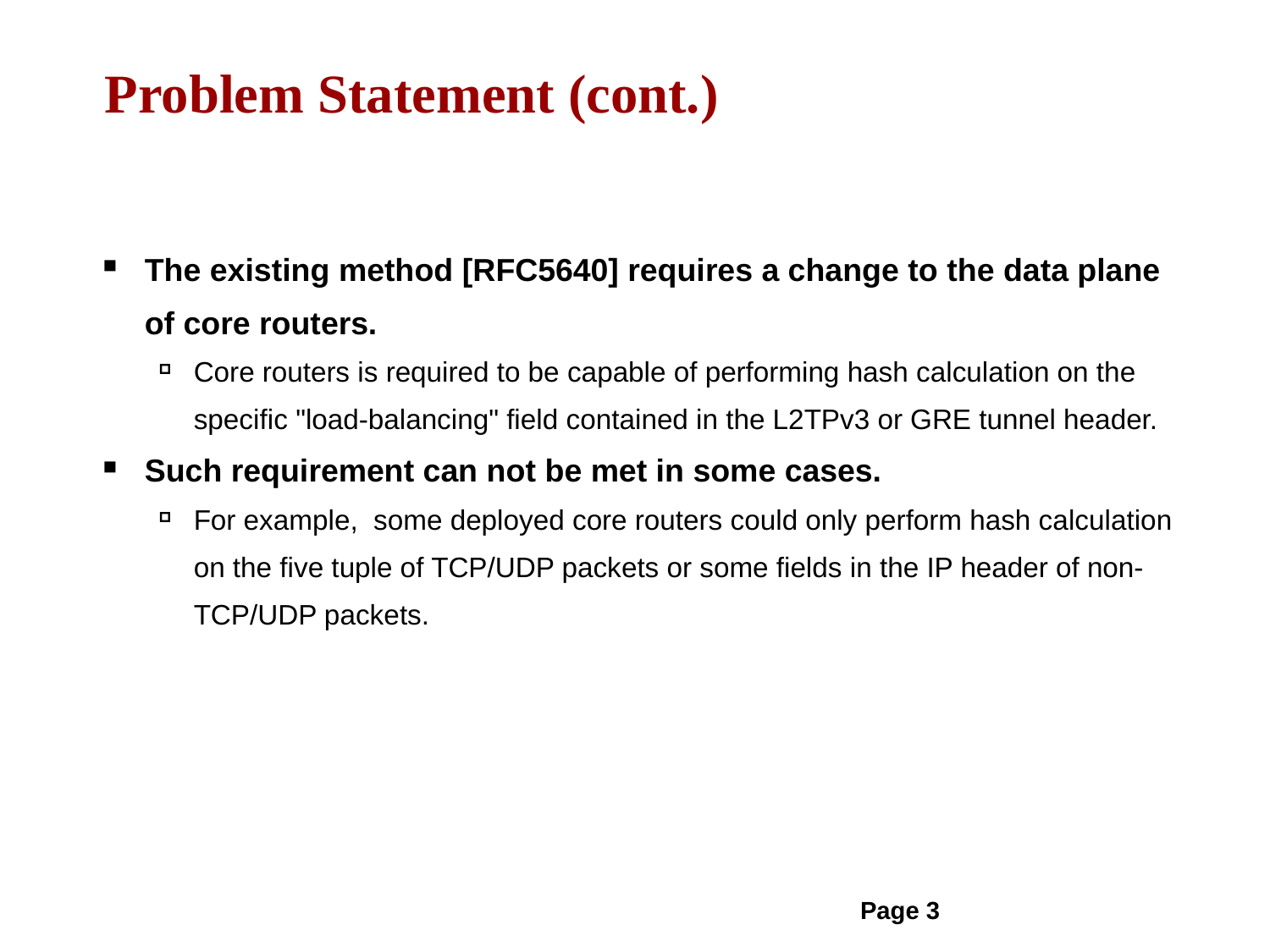

# Problem Statement (cont.)
The existing method [RFC5640] requires a change to the data plane of core routers.
Core routers is required to be capable of performing hash calculation on the specific "load-balancing" field contained in the L2TPv3 or GRE tunnel header.
Such requirement can not be met in some cases.
For example,  some deployed core routers could only perform hash calculation on the five tuple of TCP/UDP packets or some fields in the IP header of non-TCP/UDP packets.

Page 3